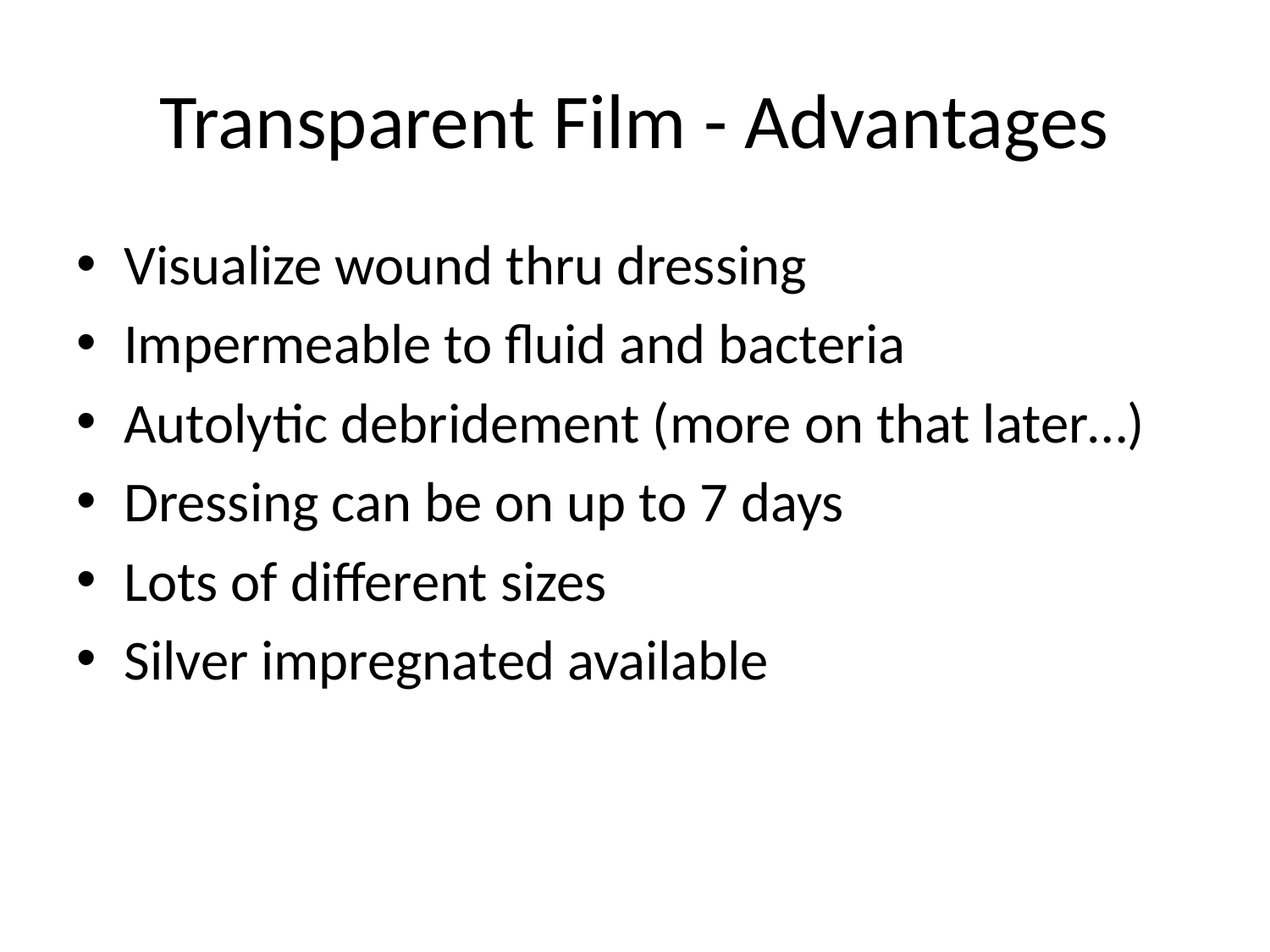

# Transparent Film - Advantages
Visualize wound thru dressing
Impermeable to fluid and bacteria
Autolytic debridement (more on that later…)
Dressing can be on up to 7 days
Lots of different sizes
Silver impregnated available